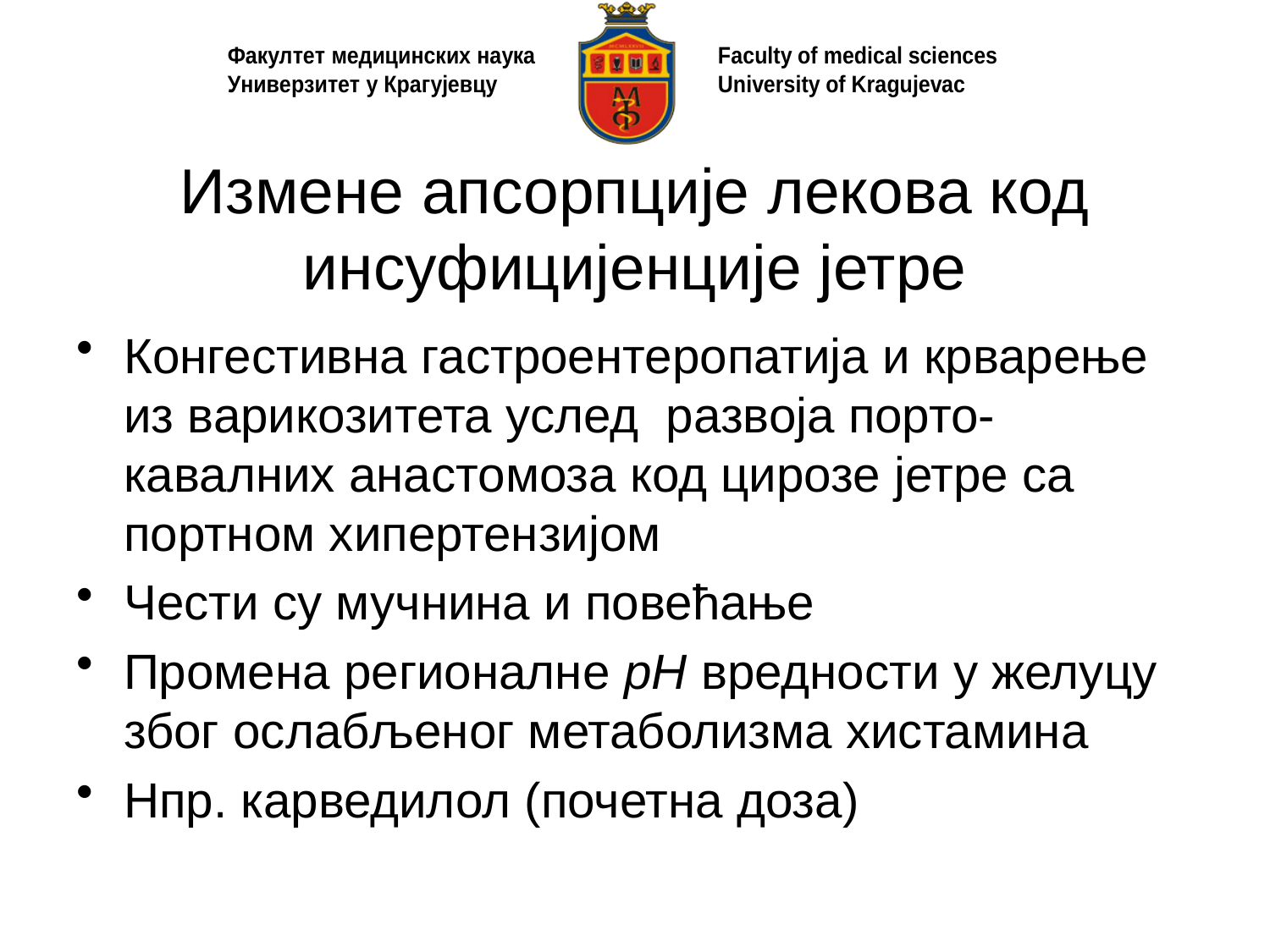

# Измене апсорпције лекова код инсуфицијенције јетре
Конгестивна гастроентеропатија и крварење из варикозитета услед  развоја порто-кавалних анастомоза код цирозе јетре са портном хипертензијом
Чести су мучнина и повећање
Промена регионалне рН вредности у желуцу због ослабљеног метаболизма хистамина
Нпр. карведилол (почетна доза)